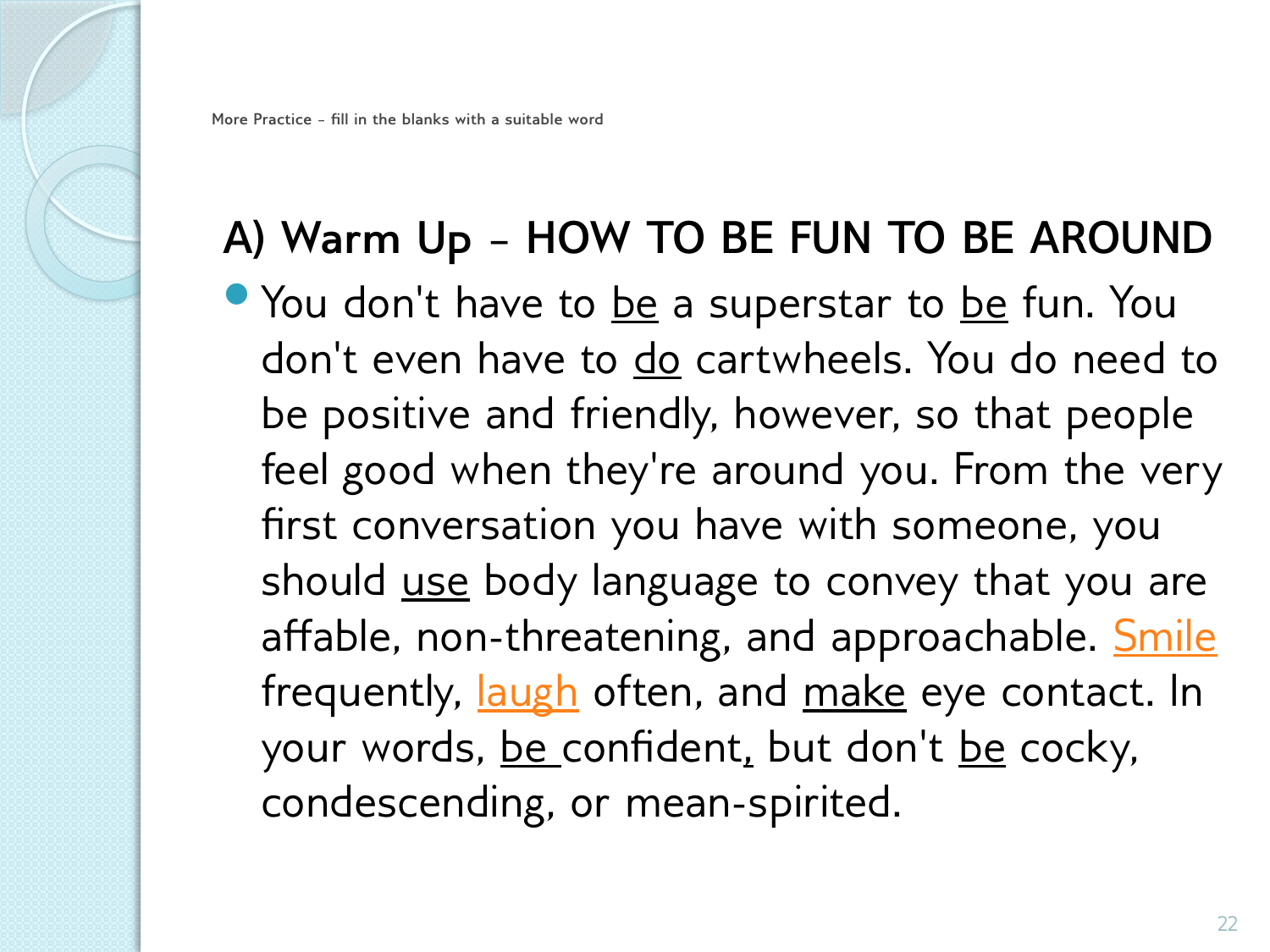

# More Practice – fill in the blanks with a suitable word
A) Warm Up – HOW TO BE FUN TO BE AROUND
You don't have to be a superstar to be fun. You don't even have to do cartwheels. You do need to be positive and friendly, however, so that people feel good when they're around you. From the very first conversation you have with someone, you should use body language to convey that you are affable, non-threatening, and approachable. Smile frequently, laugh often, and make eye contact. In your words, be confident, but don't be cocky, condescending, or mean-spirited.
22